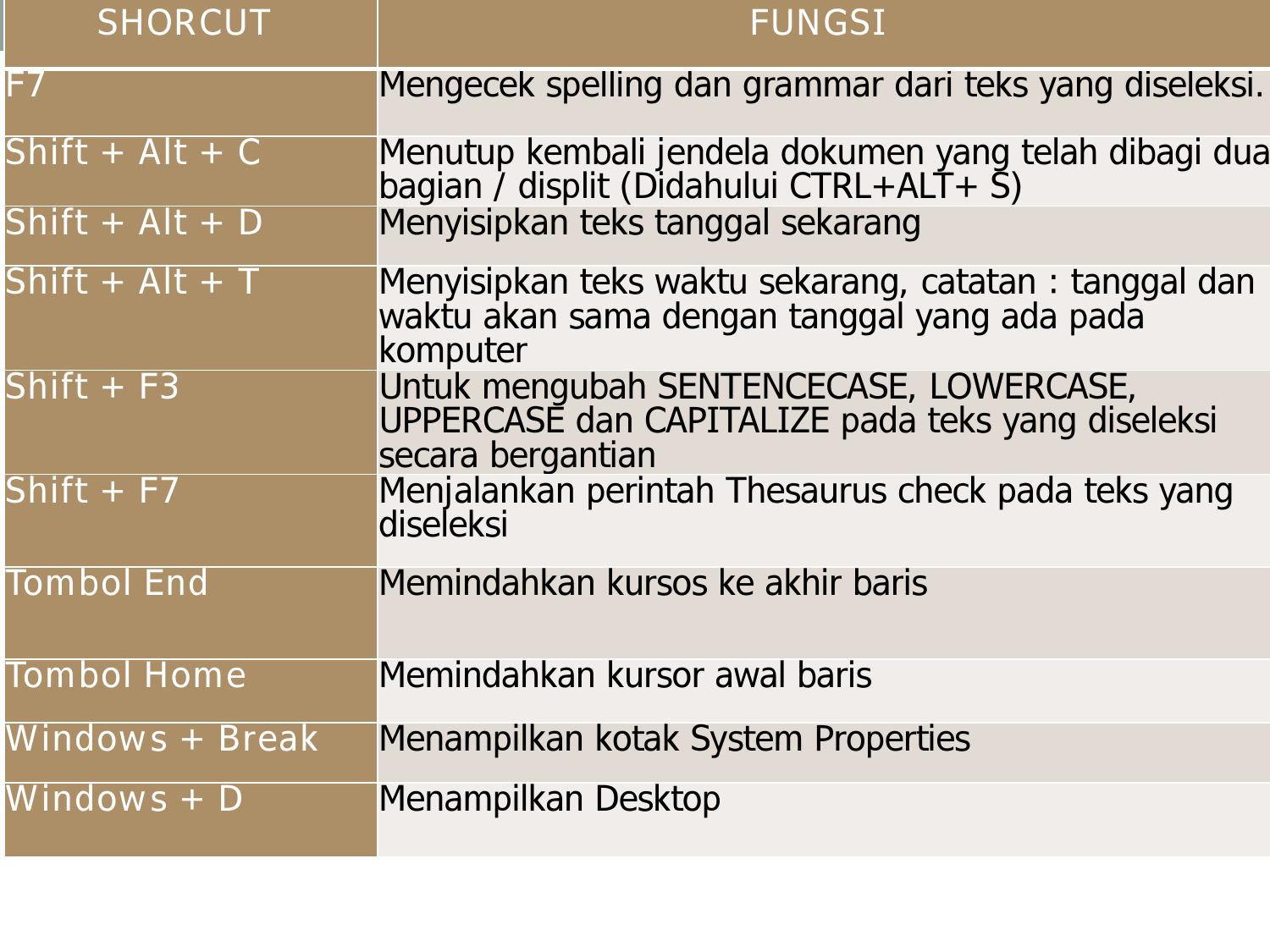

| SHORCUT | FUNGSI |
| --- | --- |
| F7 | Mengecek spelling dan grammar dari teks yang diseleksi. |
| Shift + Alt + C | Menutup kembali jendela dokumen yang telah dibagi dua bagian / displit (Didahului CTRL+ALT+ S) |
| Shift + Alt + D | Menyisipkan teks tanggal sekarang |
| Shift + Alt + T | Menyisipkan teks waktu sekarang, catatan : tanggal dan waktu akan sama dengan tanggal yang ada pada komputer |
| Shift + F3 | Untuk mengubah SENTENCECASE, LOWERCASE, UPPERCASE dan CAPITALIZE pada teks yang diseleksi secara bergantian |
| Shift + F7 | Menjalankan perintah Thesaurus check pada teks yang diseleksi |
| Tombol End | Memindahkan kursos ke akhir baris |
| Tombol Home | Memindahkan kursor awal baris |
| Windows + Break | Menampilkan kotak System Properties |
| Windows + D | Menampilkan Desktop |